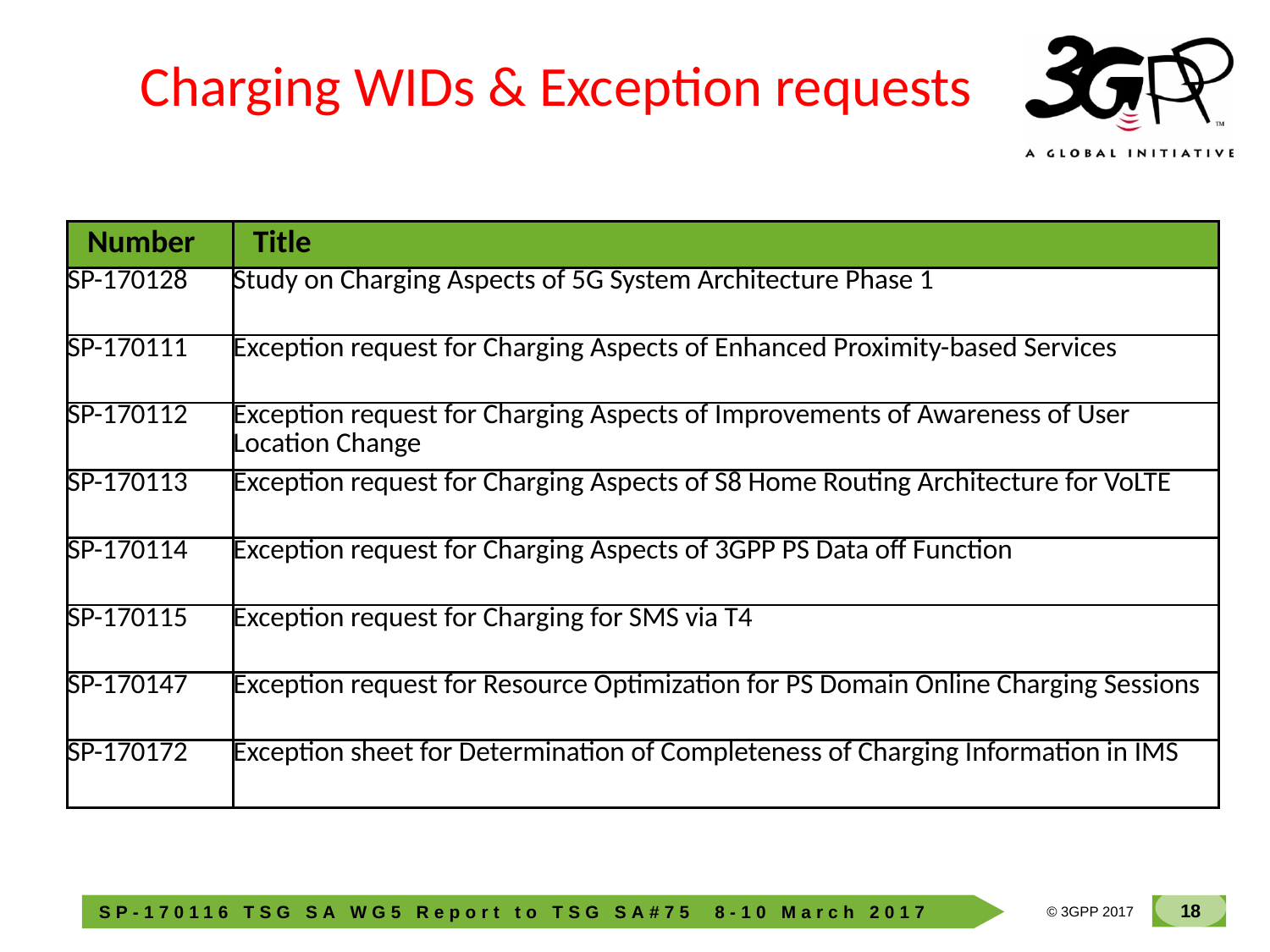

Charging WIDs & Exception requests
| Number | Title |
| --- | --- |
| SP-170128 | Study on Charging Aspects of 5G System Architecture Phase 1 |
| SP-170111 | Exception request for Charging Aspects of Enhanced Proximity-based Services |
| SP-170112 | Exception request for Charging Aspects of Improvements of Awareness of User Location Change |
| SP-170113 | Exception request for Charging Aspects of S8 Home Routing Architecture for VoLTE |
| SP-170114 | Exception request for Charging Aspects of 3GPP PS Data off Function |
| SP-170115 | Exception request for Charging for SMS via T4 |
| SP-170147 | Exception request for Resource Optimization for PS Domain Online Charging Sessions |
| SP-170172 | Exception sheet for Determination of Completeness of Charging Information in IMS |